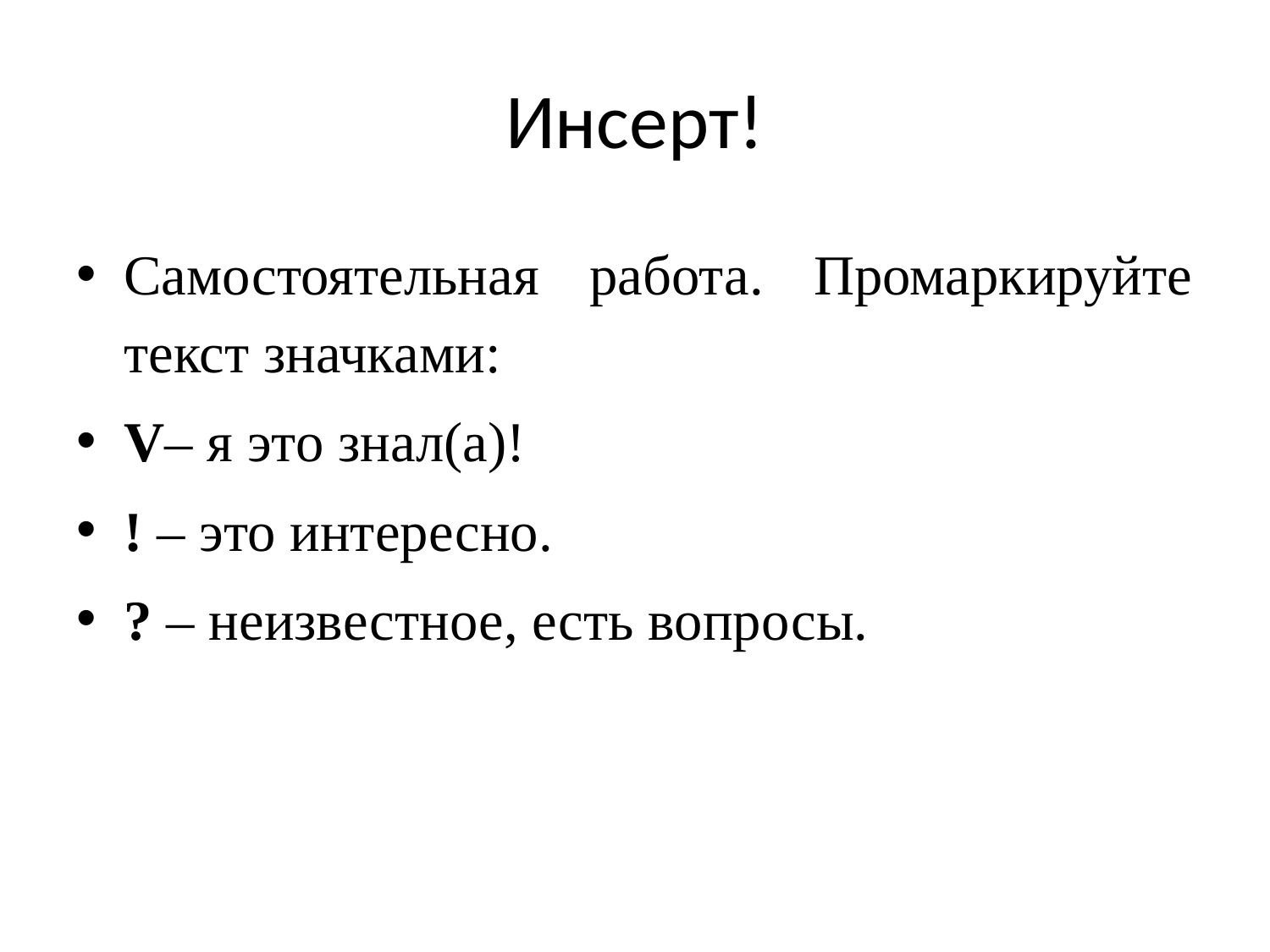

# Инсерт!
Самостоятельная работа. Промаркируйте текст значками:
V– я это знал(а)!
! – это интересно.
? – неизвестное, есть вопросы.